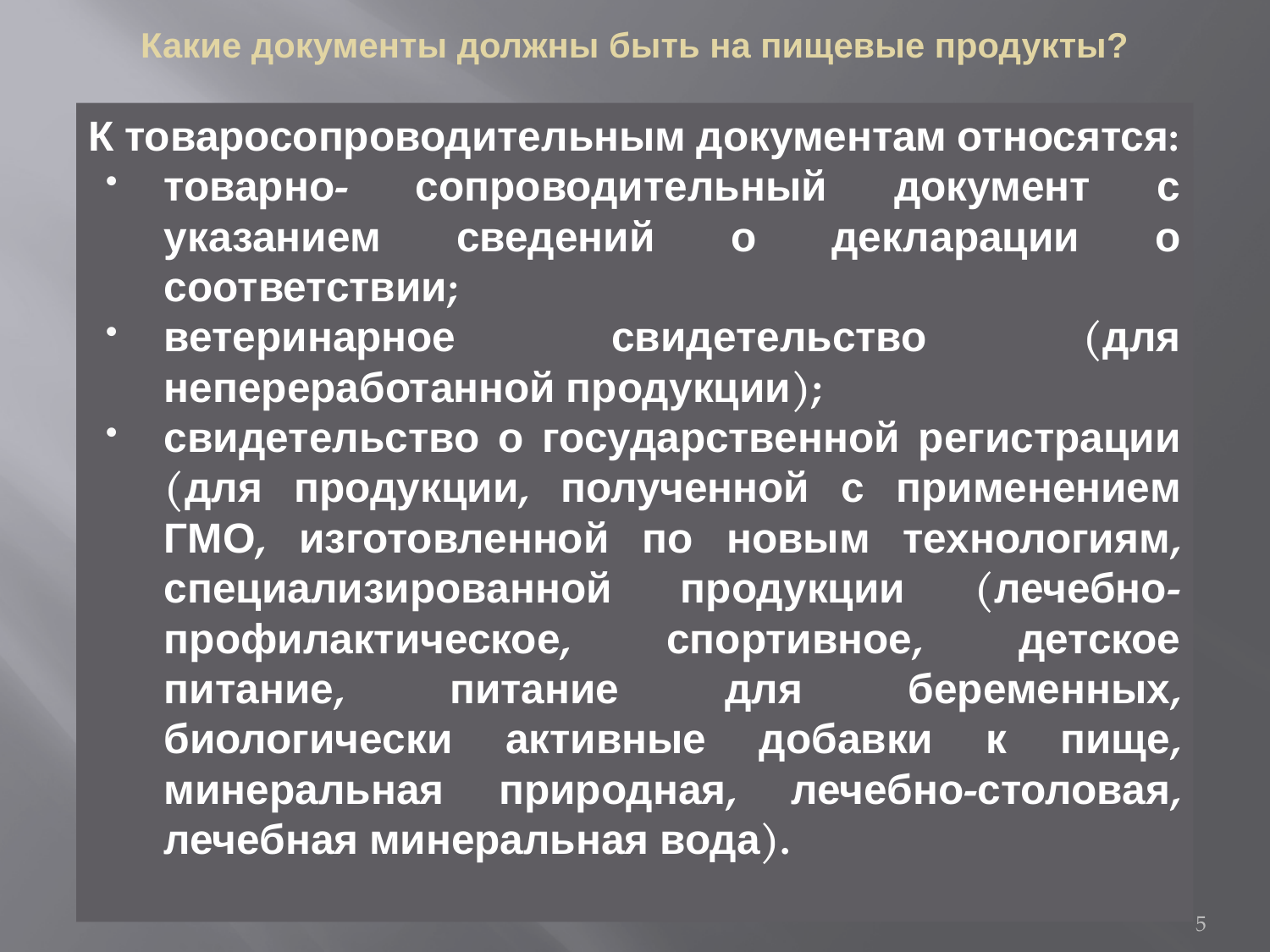

# Какие документы должны быть на пищевые продукты?
К товаросопроводительным документам относятся:
товарно- сопроводительный документ с указанием сведений о декларации о соответствии;
ветеринарное свидетельство (для непереработанной продукции);
свидетельство о государственной регистрации (для продукции, полученной с применением ГМО, изготовленной по новым технологиям, специализированной продукции (лечебно-профилактическое, спортивное, детское питание, питание для беременных, биологически активные добавки к пище, минеральная природная, лечебно-столовая, лечебная минеральная вода).
5